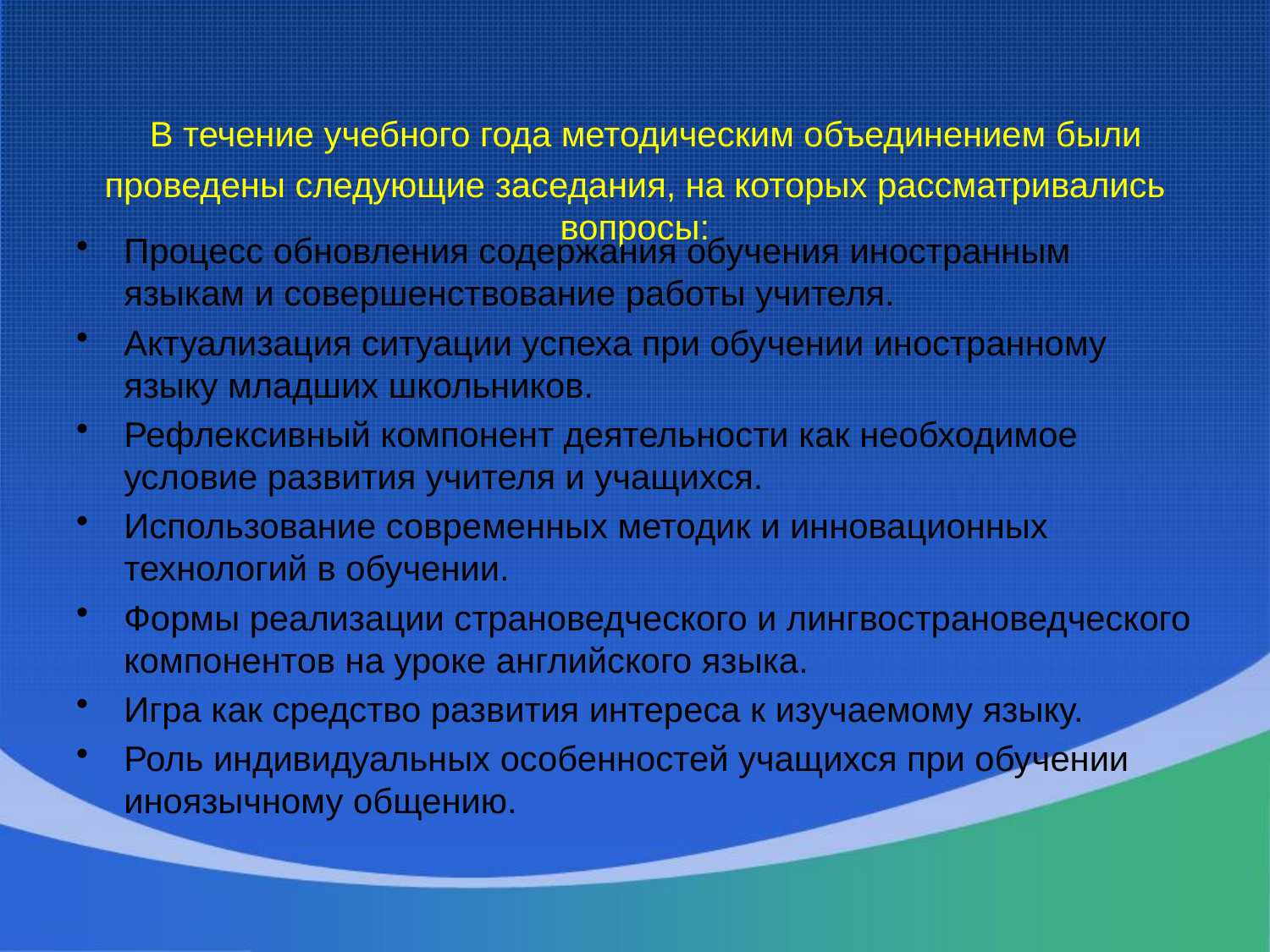

# В течение учебного года методическим объединением были проведены следующие заседания, на которых рассматривались вопросы:
Процесс обновления содержания обучения иностранным языкам и совершенствование работы учителя.
Актуализация ситуации успеха при обучении иностранному языку младших школьников.
Рефлексивный компонент деятельности как необходимое условие развития учителя и учащихся.
Использование современных методик и инновационных технологий в обучении.
Формы реализации страноведческого и лингвострановедческого компонентов на уроке английского языка.
Игра как средство развития интереса к изучаемому языку.
Роль индивидуальных особенностей учащихся при обучении иноязычному общению.